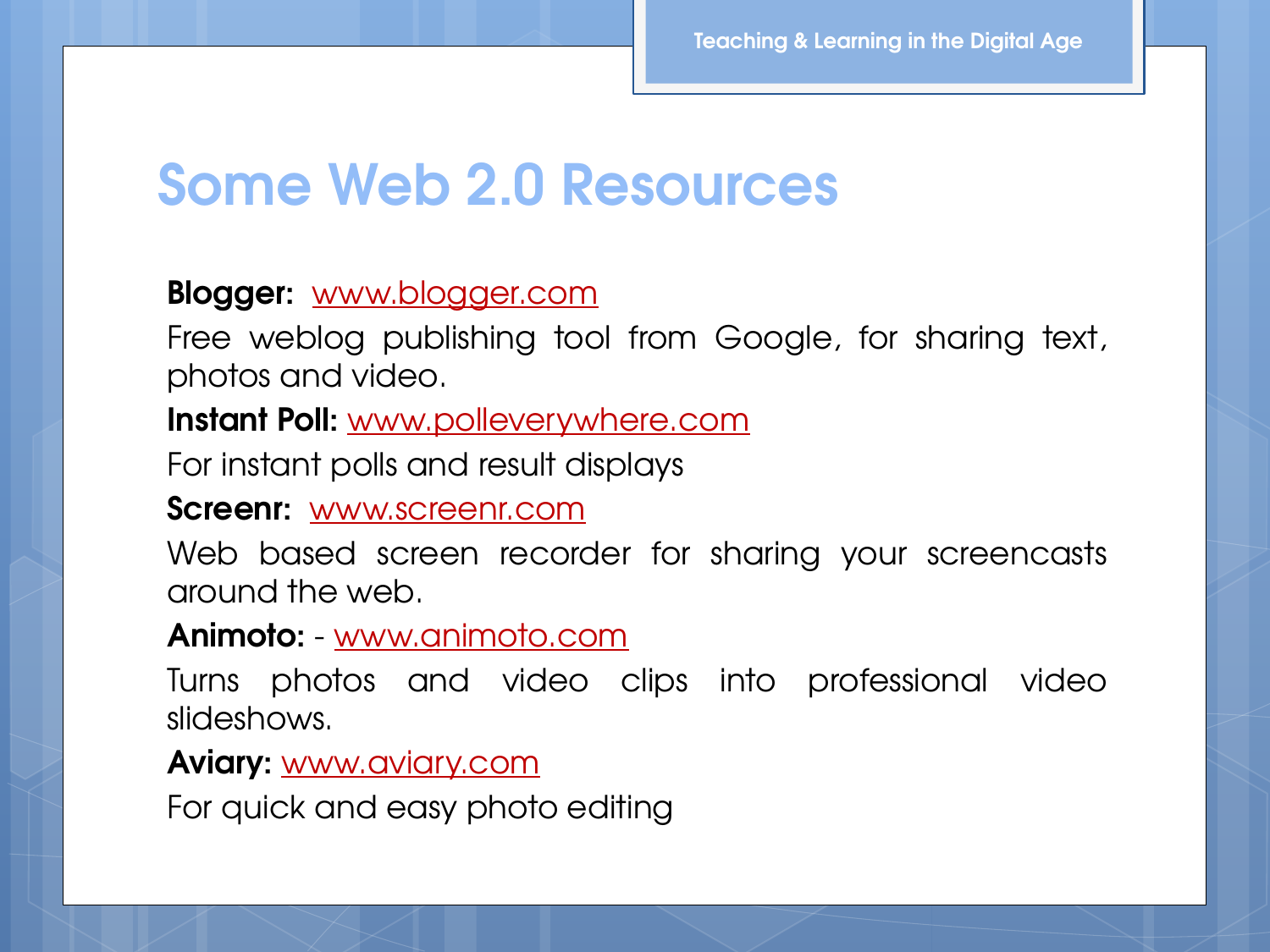

Teaching & Learning in the Digital Age
Some Web 2.0 Resources

Blogger:  www.blogger.com
Free weblog publishing tool from Google, for sharing text, photos and video.
Instant Poll: www.polleverywhere.com
For instant polls and result displays
Screenr:  www.screenr.com
Web based screen recorder for sharing your screencasts around the web.
Animoto: - www.animoto.com
Turns photos and video clips into professional video slideshows.
Aviary: www.aviary.com
For quick and easy photo editing